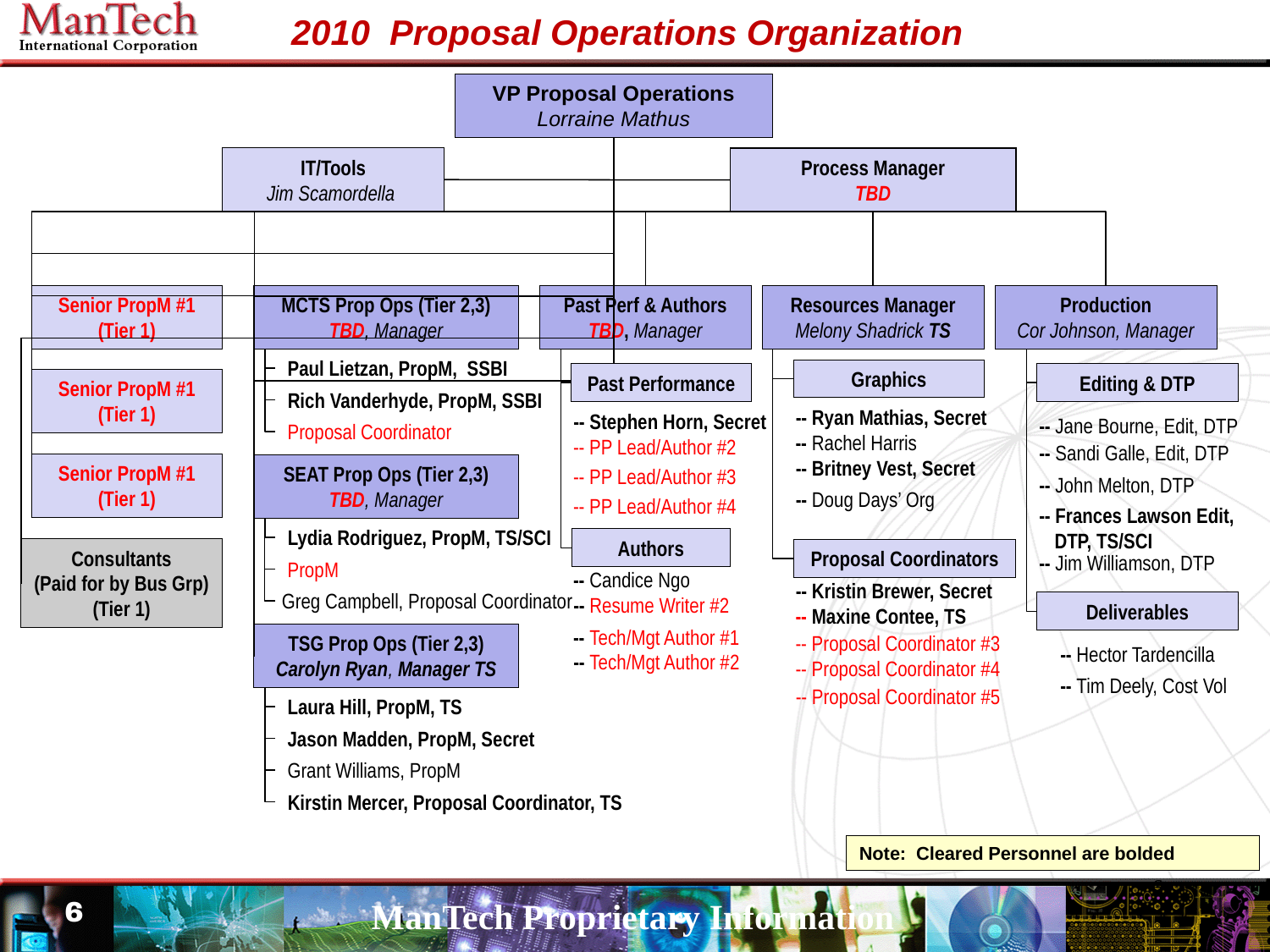

# 2010  Proposal Operations Organization
VP Proposal Operations
Lorraine Mathus
IT/Tools
Jim Scamordella
Process Manager
TBD
Senior PropM #1
(Tier 1)
MCTS Prop Ops (Tier 2,3)
TBD, Manager
Past Perf & Authors
TBD, Manager
Resources Manager
Melony Shadrick TS
Production
Cor Johnson, Manager
Paul Lietzan, PropM,  SSBI
Graphics
Past Performance
Editing & DTP
Senior PropM #1
(Tier 1)
Rich Vanderhyde, PropM, SSBI
-- Ryan Mathias, Secret
-- Stephen Horn, Secret
-- Jane Bourne, Edit, DTP
Proposal Coordinator
-- Rachel Harris
-- PP Lead/Author #2
-- Sandi Galle, Edit, DTP
-- Britney Vest, Secret
Senior PropM #1
(Tier 1)
SEAT Prop Ops (Tier 2,3)
TBD, Manager
-- PP Lead/Author #3
-- John Melton, DTP
-- Doug Days’ Org
-- PP Lead/Author #4
-- Frances Lawson Edit, DTP, TS/SCI
Lydia Rodriguez, PropM, TS/SCI
Authors
Consultants
(Paid for by Bus Grp)
(Tier 1)
Proposal Coordinators
-- Jim Williamson, DTP
PropM
-- Candice Ngo
-- Kristin Brewer, Secret
 Greg Campbell, Proposal Coordinator
-- Resume Writer #2
Deliverables
-- Maxine Contee, TS
-- Tech/Mgt Author #1
TSG Prop Ops (Tier 2,3)
Carolyn Ryan, Manager TS
-- Proposal Coordinator #3
-- Hector Tardencilla
-- Tech/Mgt Author #2
-- Proposal Coordinator #4
-- Tim Deely, Cost Vol
-- Proposal Coordinator #5
Laura Hill, PropM, TS
Jason Madden, PropM, Secret
Grant Williams, PropM
Kirstin Mercer, Proposal Coordinator, TS
Note:  Cleared Personnel are bolded
6
ManTech Proprietary Information